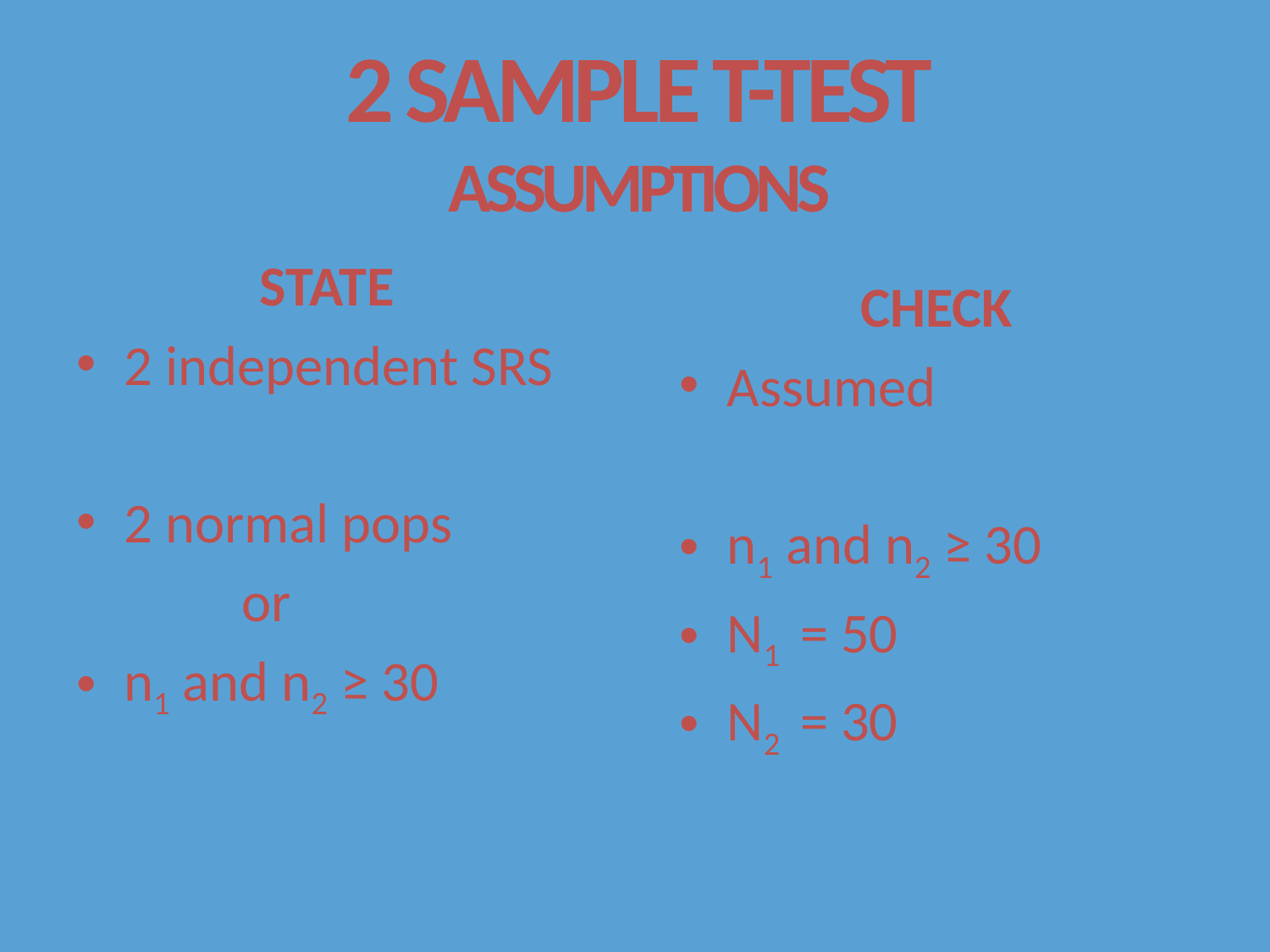

2 SAMPLE T-TEST
ASSUMPTIONS
STATE
2 independent SRS

2 normal pops
             or
n1 and n2 ≥ 30

CHECK
Assumed

n1 and n2 ≥ 30
N1  = 50
N2  = 30